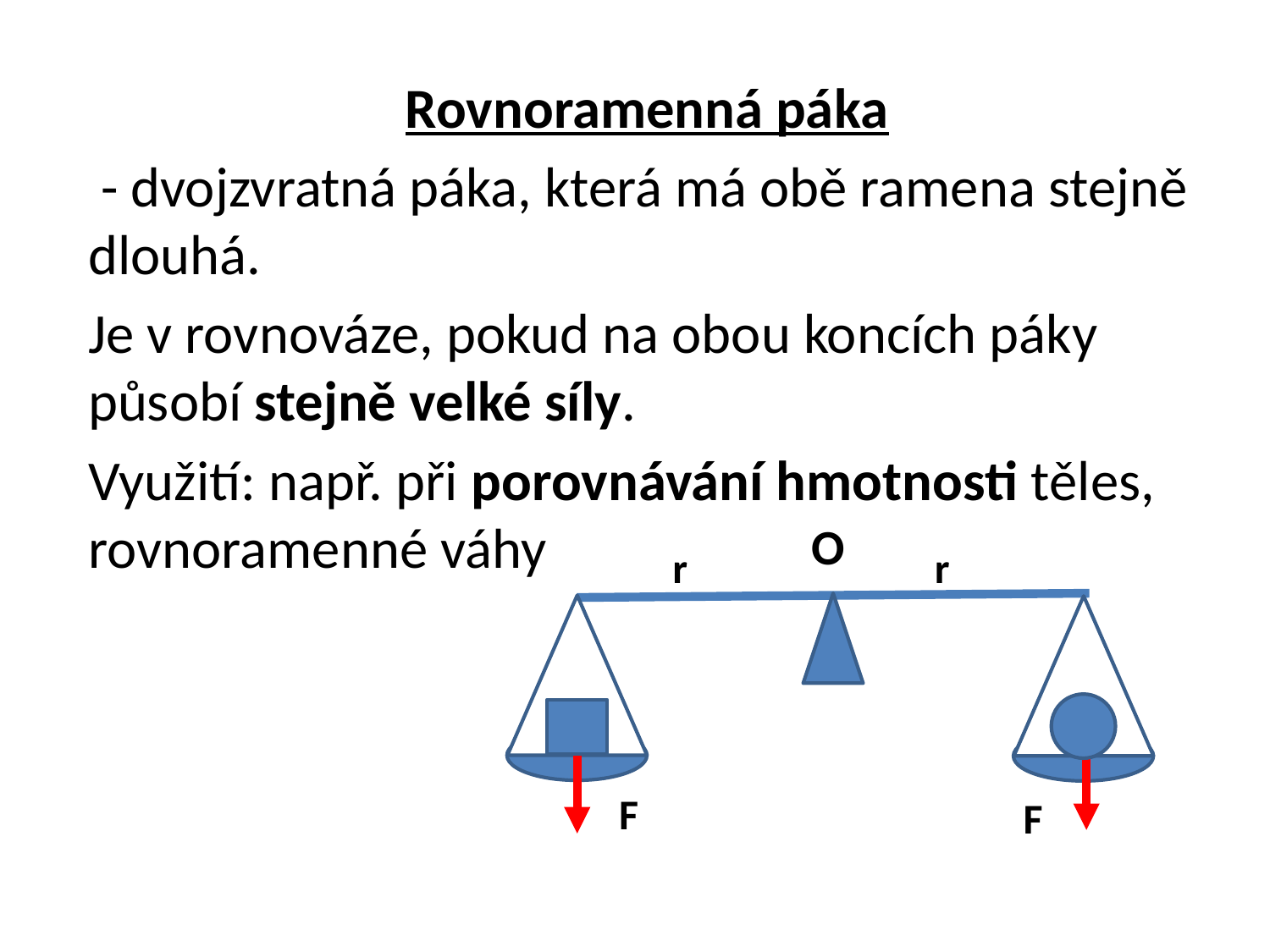

Rovnoramenná páka
 - dvojzvratná páka, která má obě ramena stejně dlouhá.
Je v rovnováze, pokud na obou koncích páky působí stejně velké síly.
Využití: např. při porovnávání hmotnosti těles, rovnoramenné váhy

O
r
r

F
F